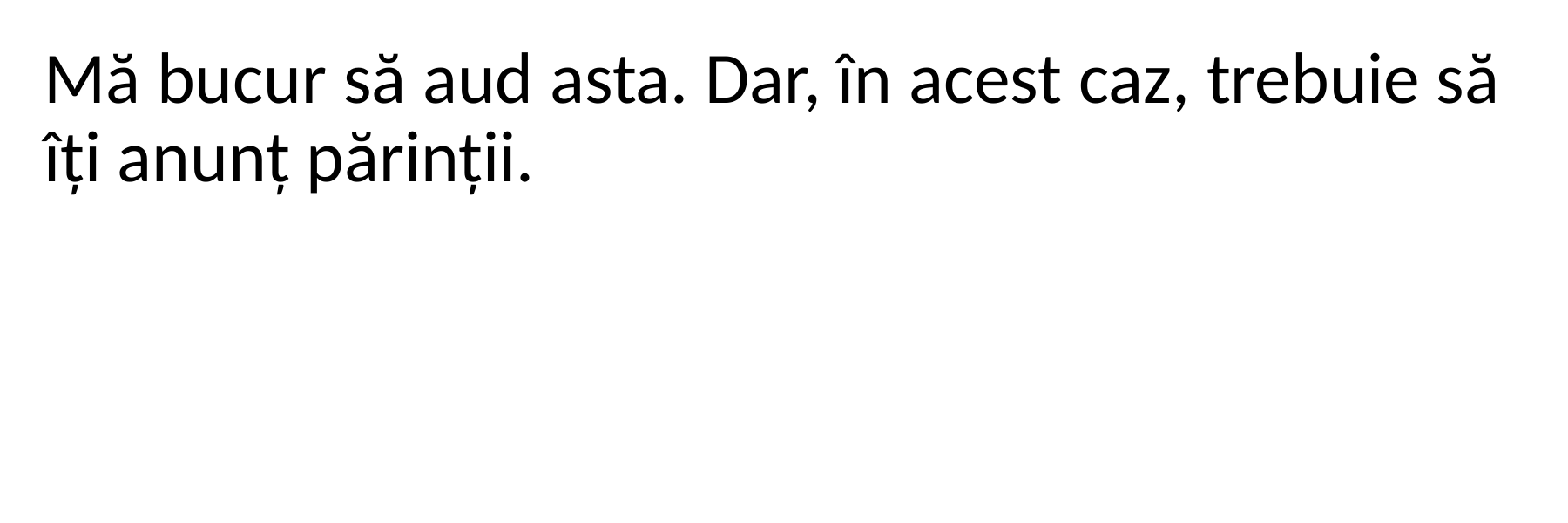

Mă bucur să aud asta. Dar, în acest caz, trebuie să îți anunț părinții.